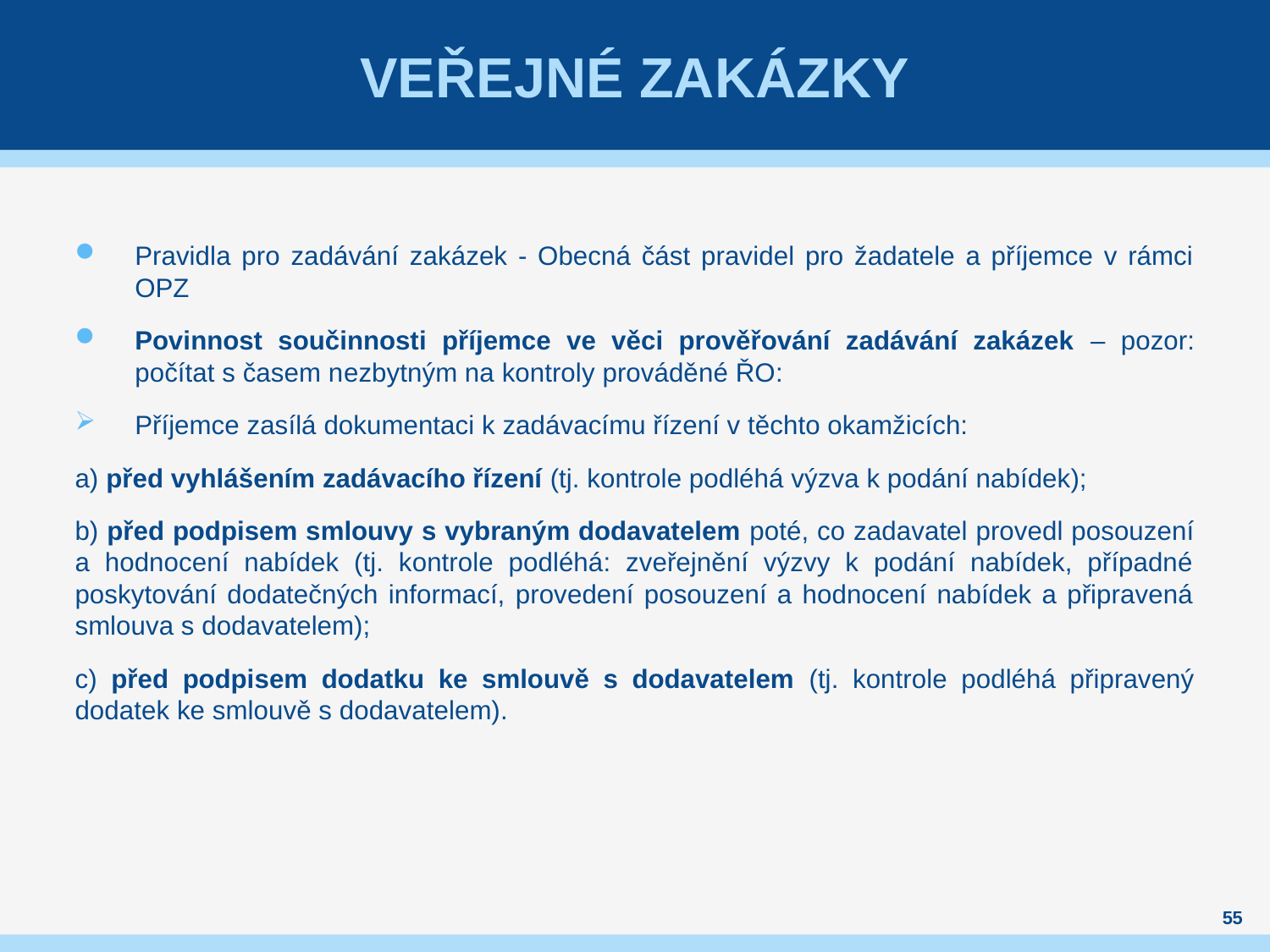

# Veřejné zakázky

Pravidla pro zadávání zakázek - Obecná část pravidel pro žadatele a příjemce v rámci OPZ
Povinnost součinnosti příjemce ve věci prověřování zadávání zakázek – pozor: počítat s časem nezbytným na kontroly prováděné ŘO:
Příjemce zasílá dokumentaci k zadávacímu řízení v těchto okamžicích:
a) před vyhlášením zadávacího řízení (tj. kontrole podléhá výzva k podání nabídek);
b) před podpisem smlouvy s vybraným dodavatelem poté, co zadavatel provedl posouzení a hodnocení nabídek (tj. kontrole podléhá: zveřejnění výzvy k podání nabídek, případné poskytování dodatečných informací, provedení posouzení a hodnocení nabídek a připravená smlouva s dodavatelem);
c) před podpisem dodatku ke smlouvě s dodavatelem (tj. kontrole podléhá připravený dodatek ke smlouvě s dodavatelem).
55